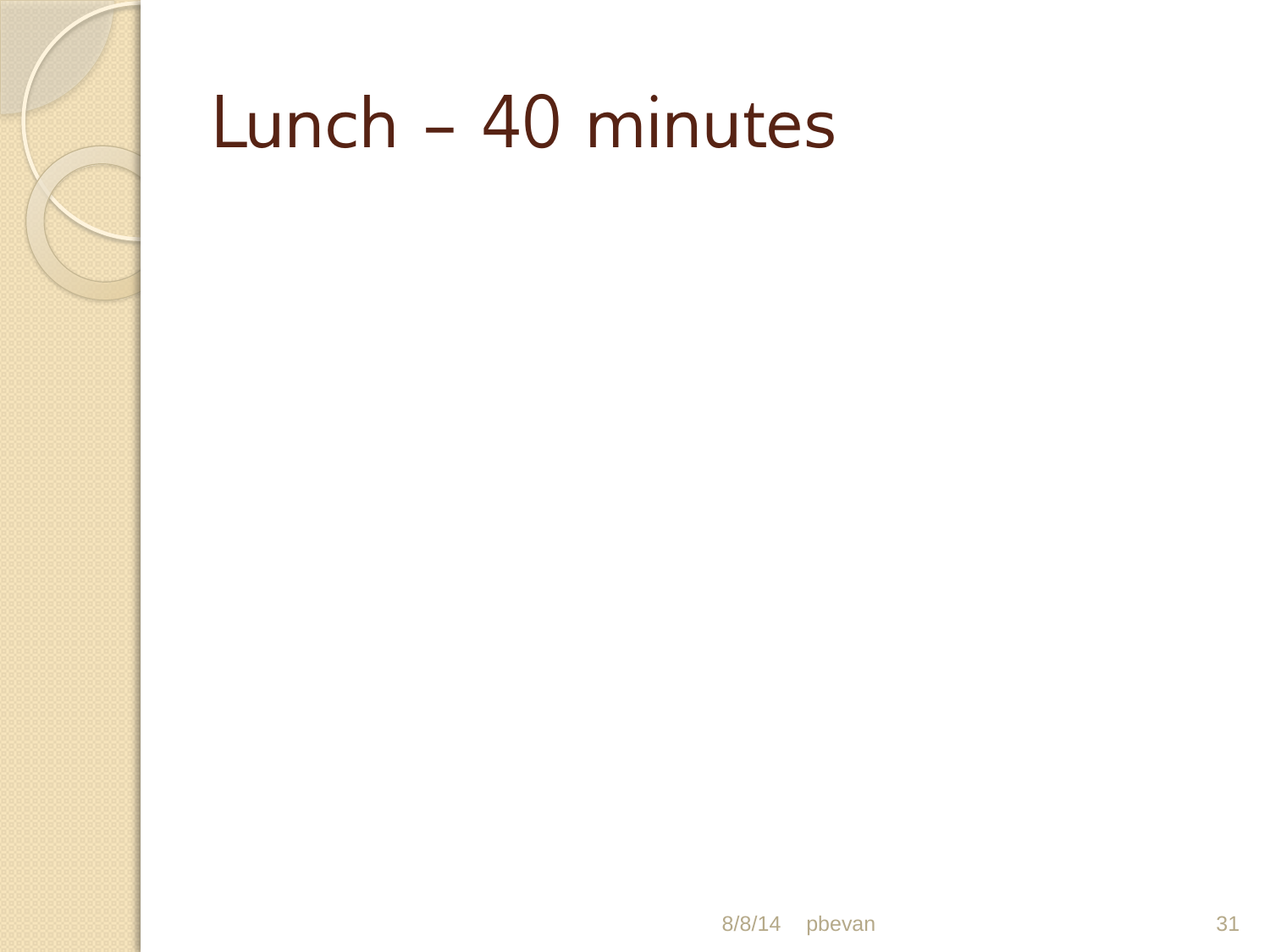

# Lunch – 40 minutes
8/8/14
pbevan
31